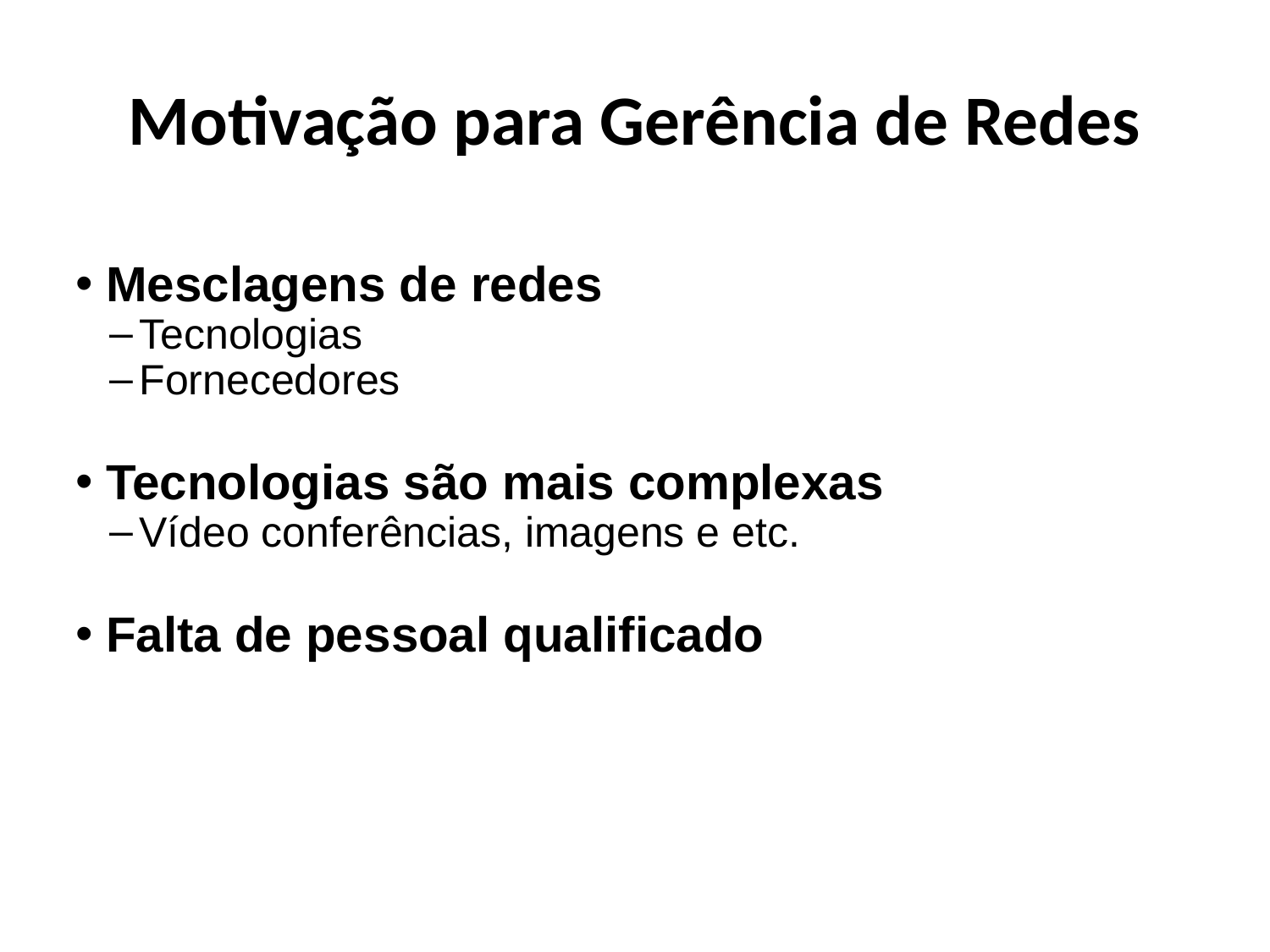

Motivação para Gerência de Redes
Mesclagens de redes
Tecnologias
Fornecedores

Tecnologias são mais complexas
Vídeo conferências, imagens e etc.

Falta de pessoal qualificado